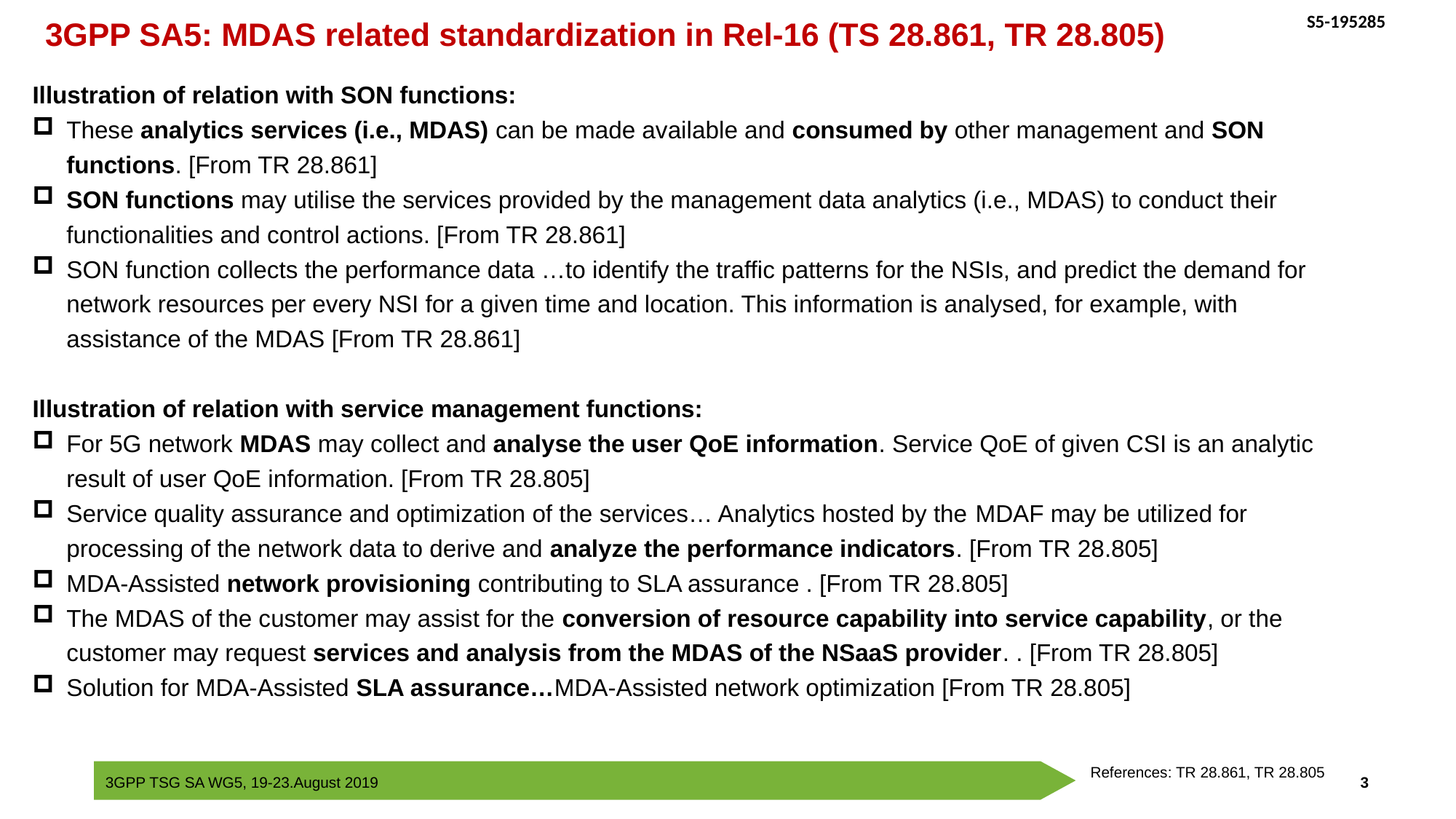

3GPP SA5: MDAS related standardization in Rel-16 (TS 28.861, TR 28.805)
Illustration of relation with SON functions:
These analytics services (i.e., MDAS) can be made available and consumed by other management and SON functions. [From TR 28.861]
SON functions may utilise the services provided by the management data analytics (i.e., MDAS) to conduct their functionalities and control actions. [From TR 28.861]
SON function collects the performance data …to identify the traffic patterns for the NSIs, and predict the demand for network resources per every NSI for a given time and location. This information is analysed, for example, with assistance of the MDAS [From TR 28.861]

Illustration of relation with service management functions:
For 5G network MDAS may collect and analyse the user QoE information. Service QoE of given CSI is an analytic result of user QoE information. [From TR 28.805]
Service quality assurance and optimization of the services… Analytics hosted by the MDAF may be utilized for processing of the network data to derive and analyze the performance indicators. [From TR 28.805]
MDA-Assisted network provisioning contributing to SLA assurance . [From TR 28.805]
The MDAS of the customer may assist for the conversion of resource capability into service capability, or the customer may request services and analysis from the MDAS of the NSaaS provider. . [From TR 28.805]
Solution for MDA-Assisted SLA assurance…MDA-Assisted network optimization [From TR 28.805]
References: TR 28.861, TR 28.805